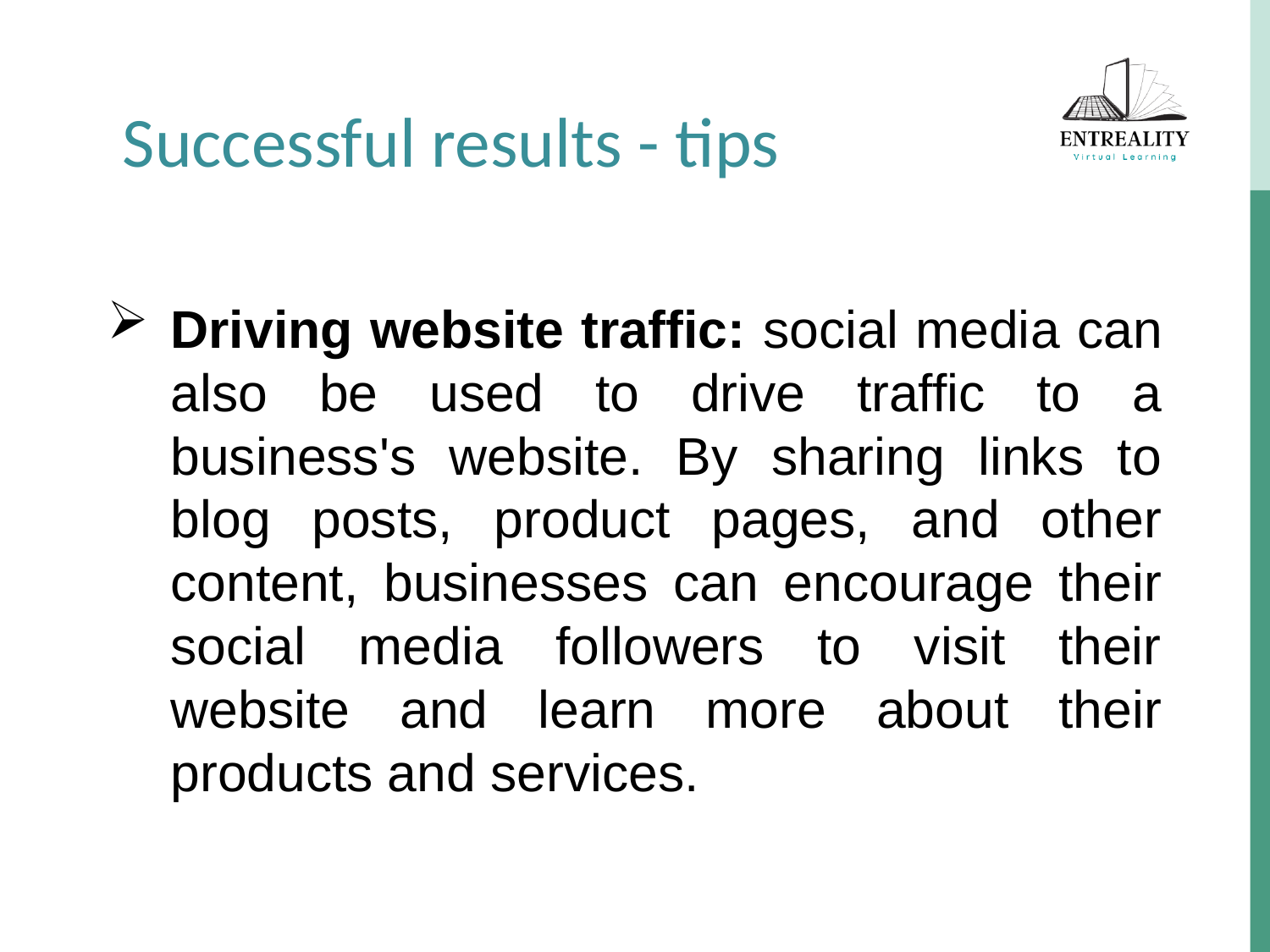

Successful results - tips
Driving website traffic: social media can also be used to drive traffic to a business's website. By sharing links to blog posts, product pages, and other content, businesses can encourage their social media followers to visit their website and learn more about their products and services.